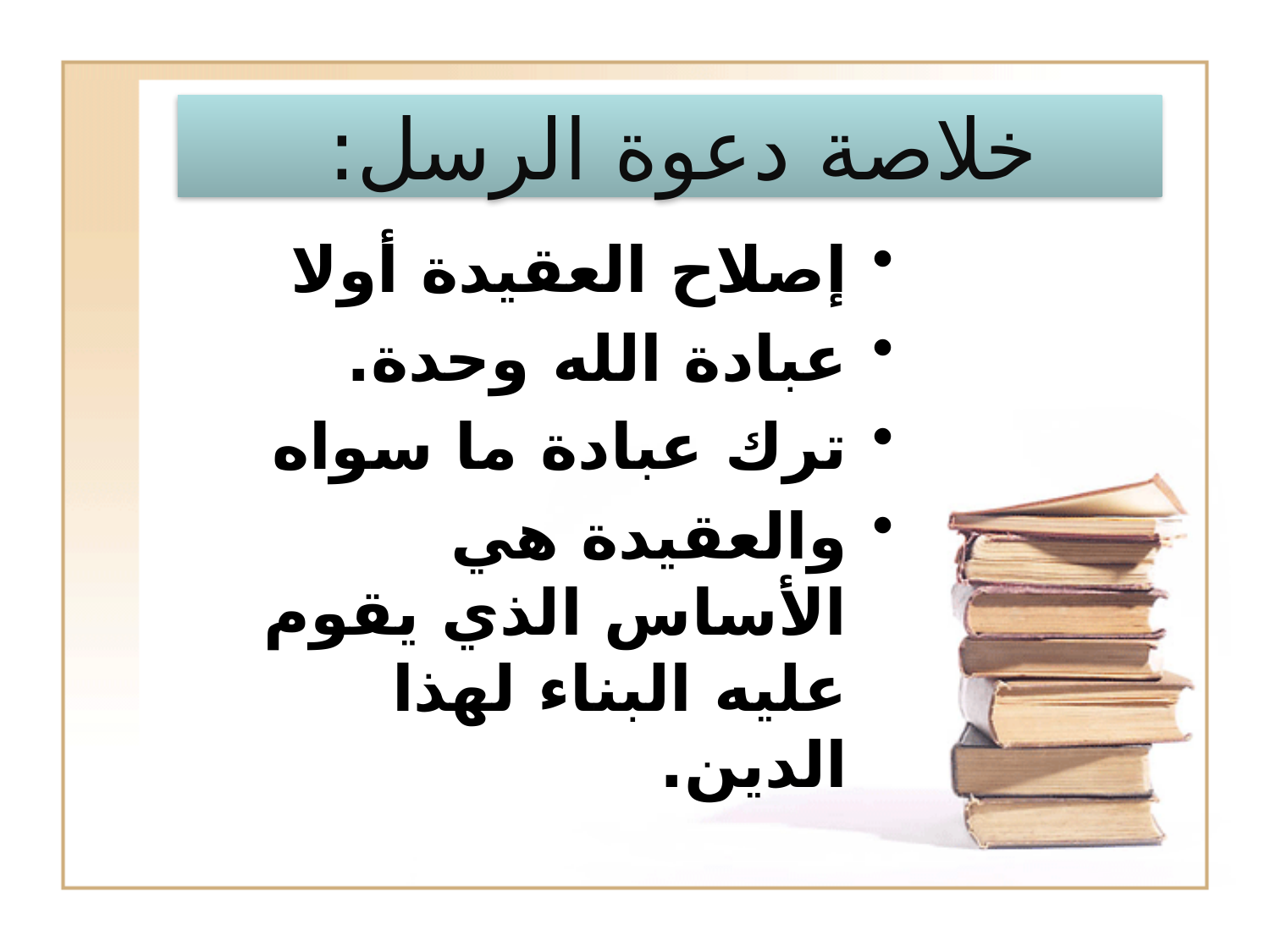

# خلاصة دعوة الرسل:
إصلاح العقيدة أولا
عبادة الله وحدة.
ترك عبادة ما سواه
والعقيدة هي الأساس الذي يقوم عليه البناء لهذا الدين.